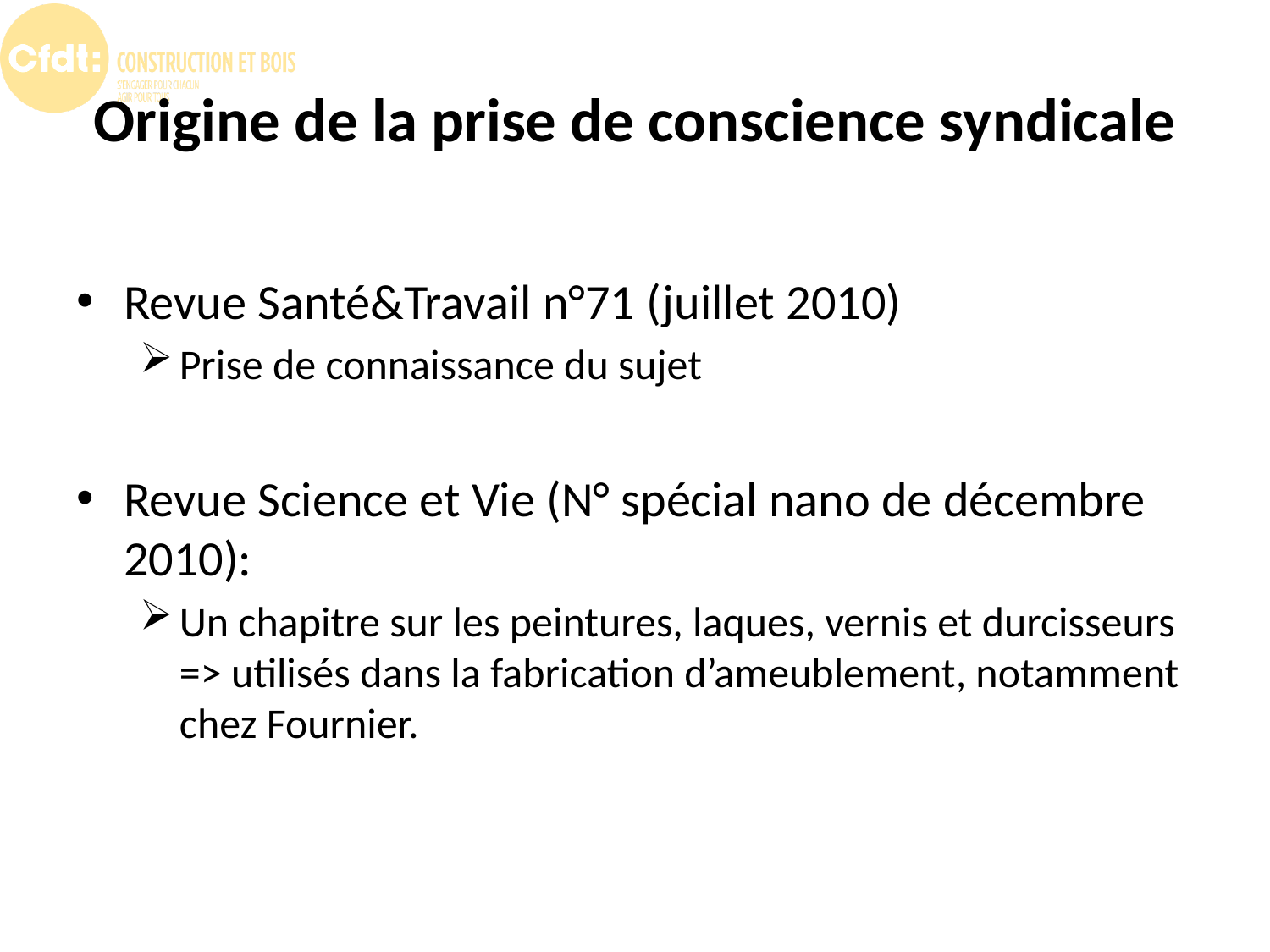

# Origine de la prise de conscience syndicale
Revue Santé&Travail n°71 (juillet 2010)
Prise de connaissance du sujet

Revue Science et Vie (N° spécial nano de décembre 2010):
Un chapitre sur les peintures, laques, vernis et durcisseurs => utilisés dans la fabrication d’ameublement, notamment chez Fournier.